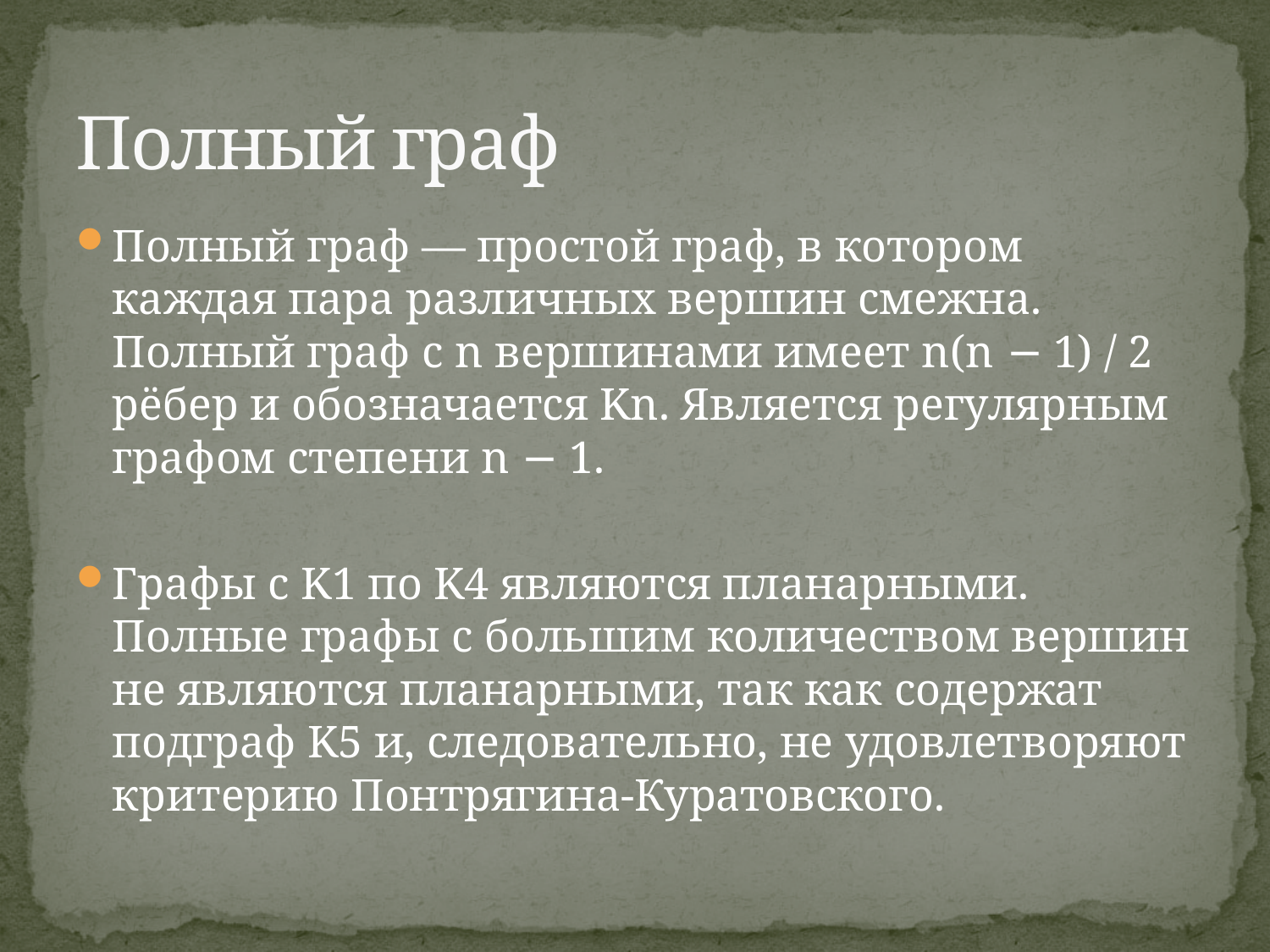

# Полный граф
Полный граф — простой граф, в котором каждая пара различных вершин смежна. Полный граф с n вершинами имеет n(n − 1) / 2 рёбер и обозначается Kn. Является регулярным графом степени n − 1.

Графы с K1 по K4 являются планарными. Полные графы с большим количеством вершин не являются планарными, так как содержат подграф K5 и, следовательно, не удовлетворяют критерию Понтрягина-Куратовского.